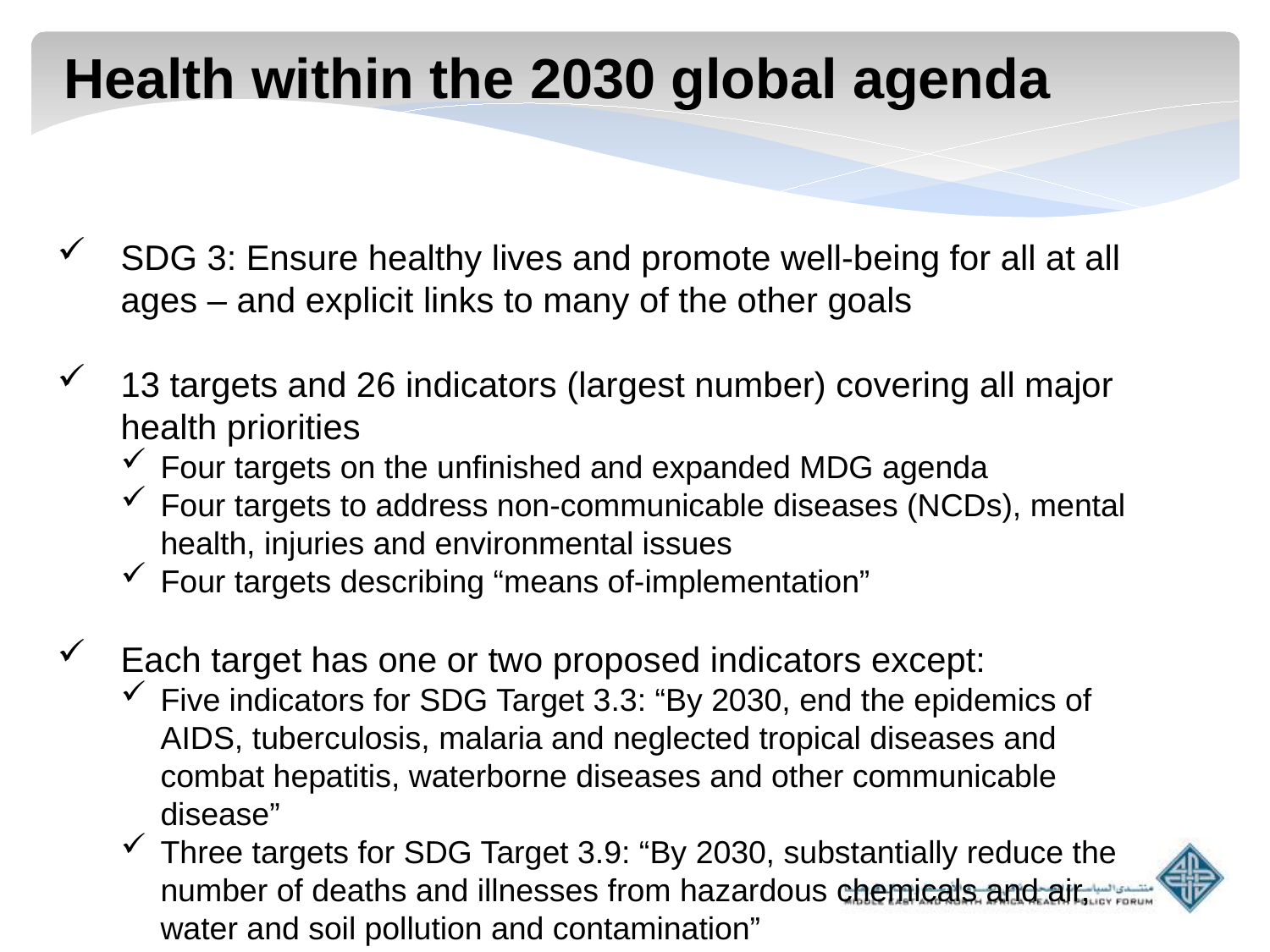

Health within the 2030 global agenda

SDG 3: Ensure healthy lives and promote well-being for all at all ages – and explicit links to many of the other goals

13 targets and 26 indicators (largest number) covering all major health priorities
Four targets on the unfinished and expanded MDG agenda
Four targets to address non-communicable diseases (NCDs), mental health, injuries and environmental issues
Four targets describing “means of-implementation”

Each target has one or two proposed indicators except:
Five indicators for SDG Target 3.3: “By 2030, end the epidemics of AIDS, tuberculosis, malaria and neglected tropical diseases and combat hepatitis, waterborne diseases and other communicable disease”
Three targets for SDG Target 3.9: “By 2030, substantially reduce the number of deaths and illnesses from hazardous chemicals and air, water and soil pollution and contamination”